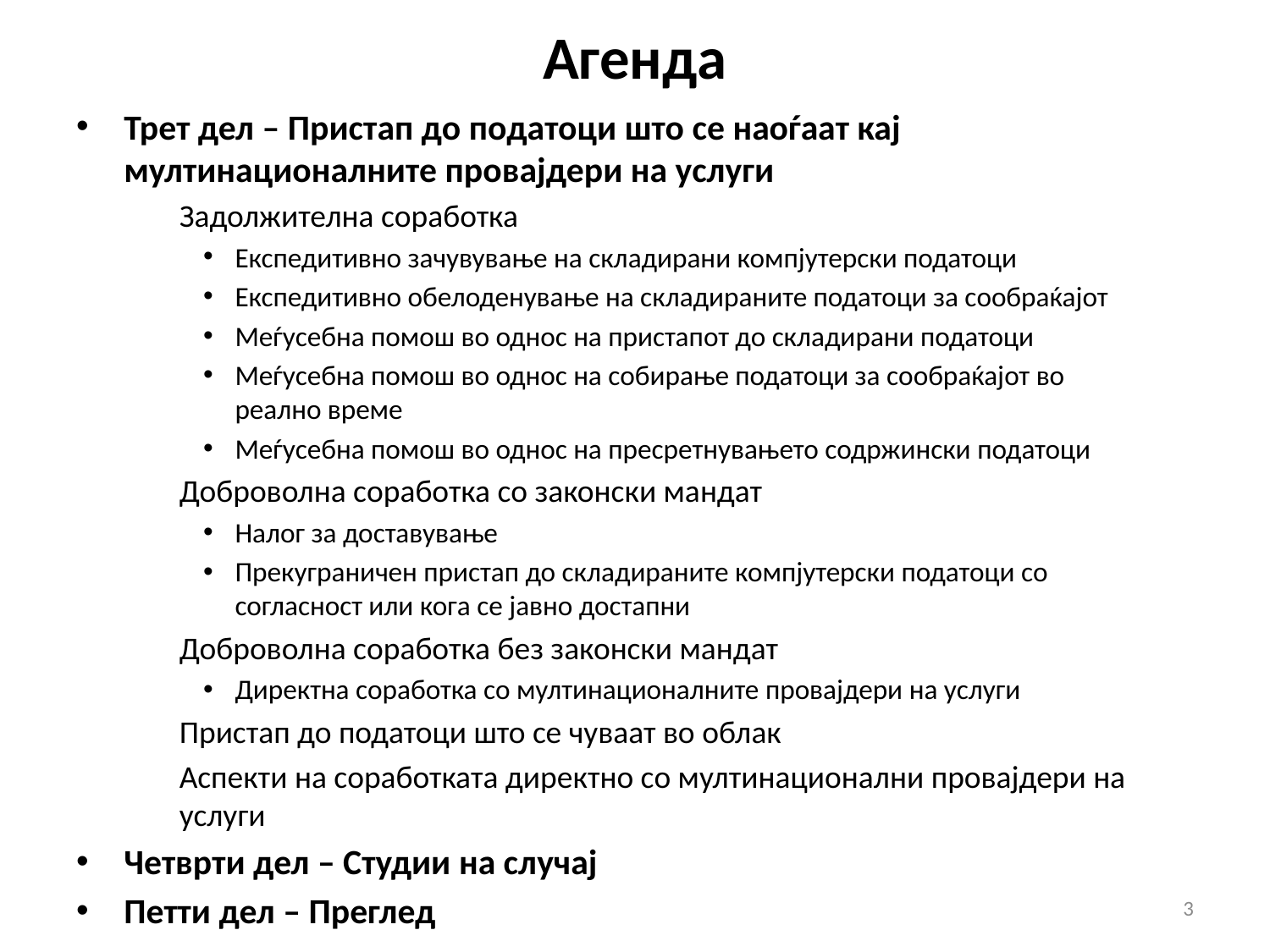

# Агенда
Трет дел – Пристап до податоци што се наоѓаат кај мултинационалните провајдери на услуги
Задолжителна соработка
Експедитивно зачувување на складирани компјутерски податоци
Експедитивно обелоденување на складираните податоци за сообраќајот
Меѓусебна помош во однос на пристапот до складирани податоци
Меѓусебна помош во однос на собирање податоци за сообраќајот во реално време
Меѓусебна помош во однос на пресретнувањето содржински податоци
Доброволна соработка со законски мандат
Налог за доставување
Прекуграничен пристап до складираните компјутерски податоци со согласност или кога се јавно достапни
Доброволна соработка без законски мандат
Директна соработка со мултинационалните провајдери на услуги
Пристап до податоци што се чуваат во облак
Аспекти на соработката директно со мултинационални провајдери на услуги
Четврти дел – Студии на случај
Петти дел – Преглед
3